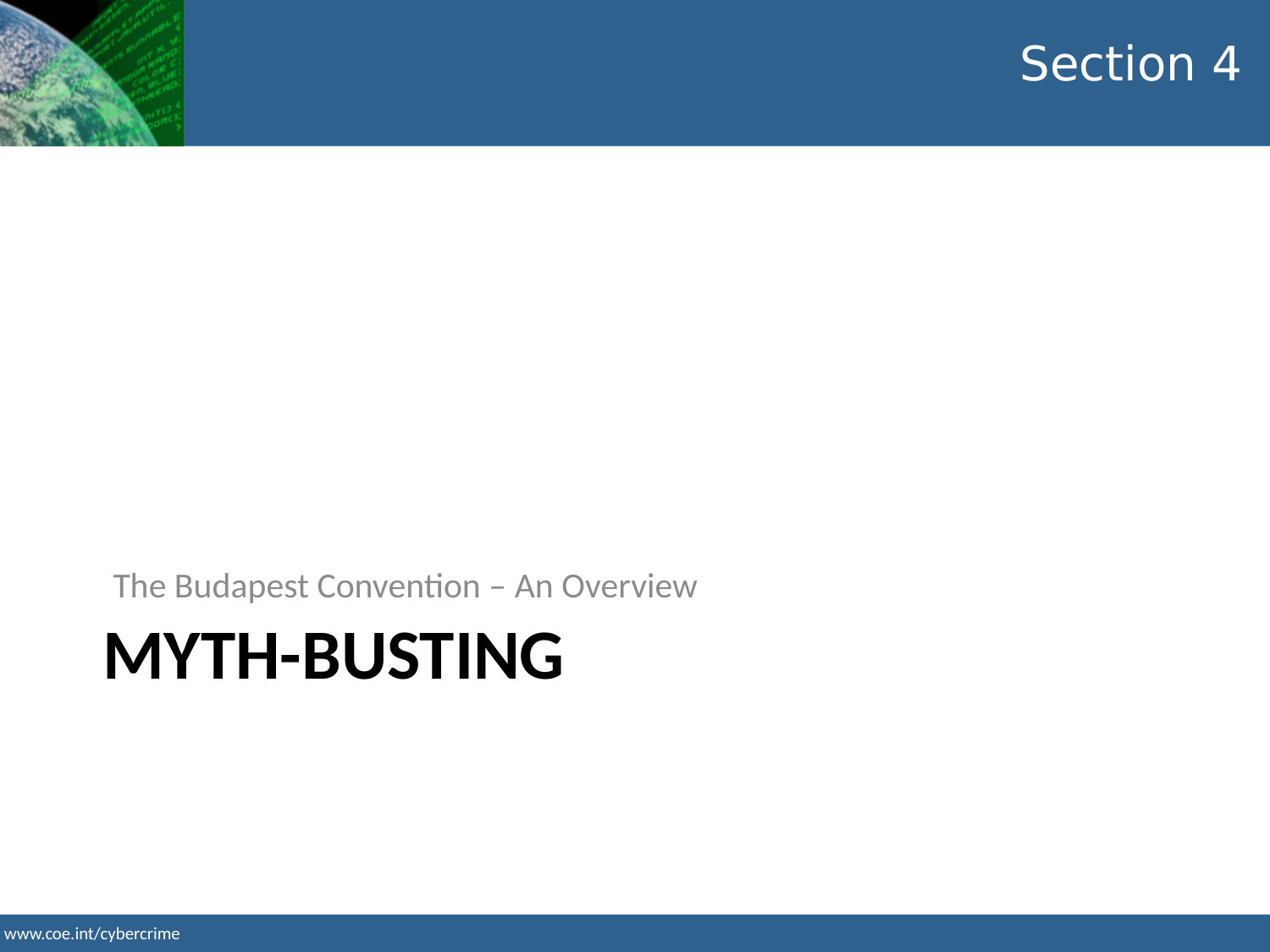

Section 4
The Budapest Convention – An Overview
# MYTH-BUSTING